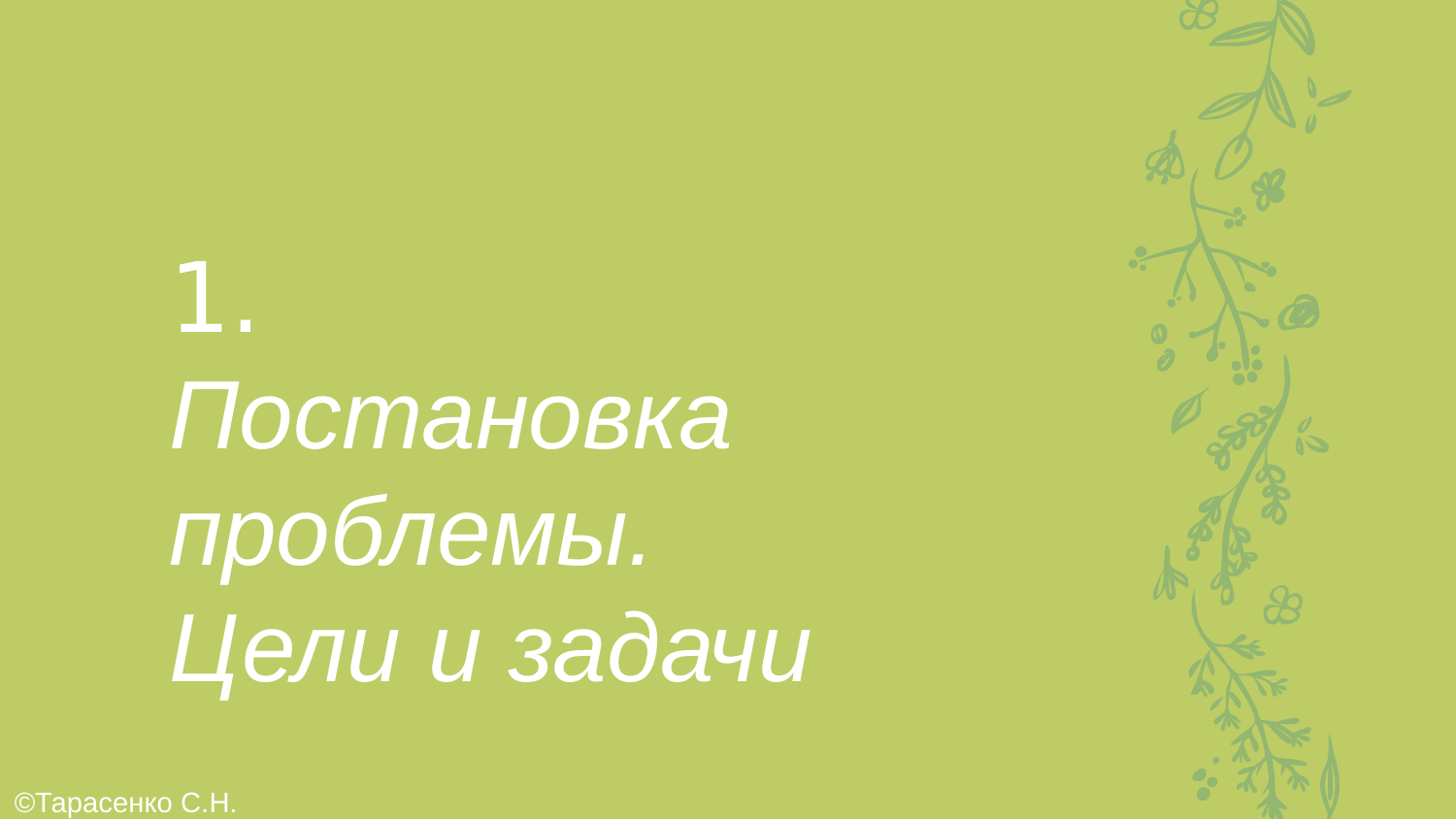

# 1. Постановка проблемы. Цели и задачи